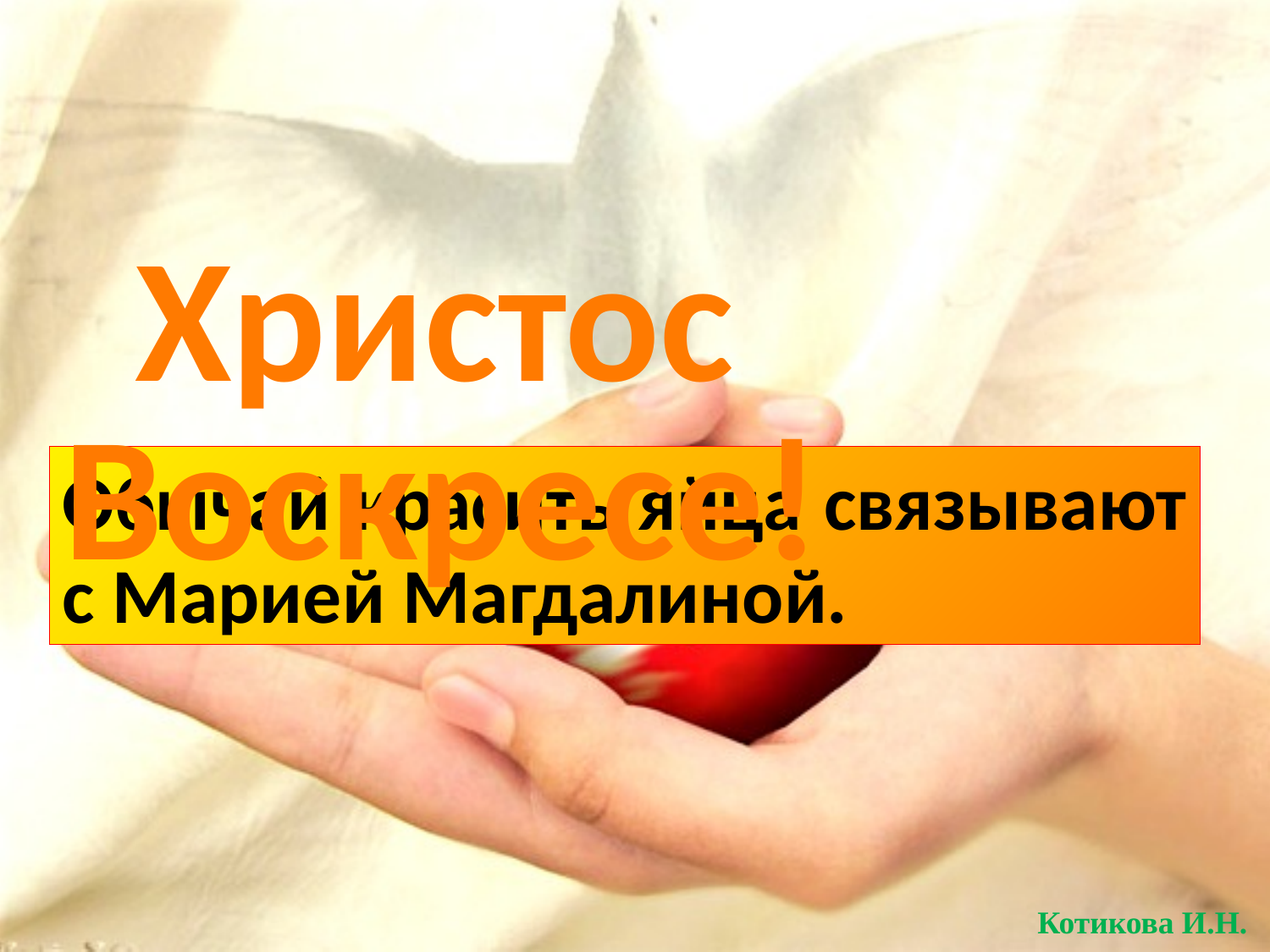

Христос
Воскресе!
Обычай красить яйца связывают с Марией Магдалиной.
Котикова И.Н.